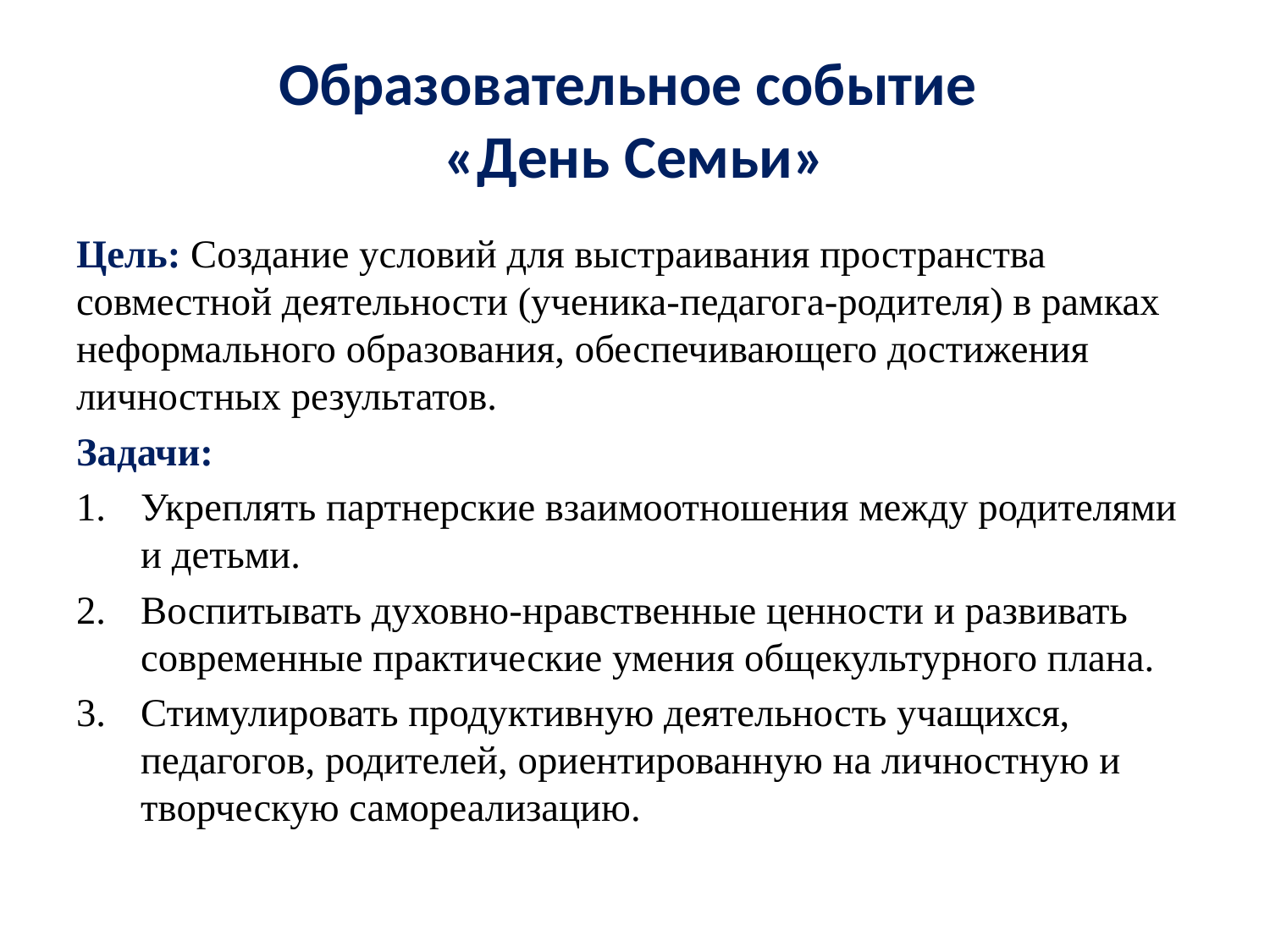

# Образовательное событие «День Семьи»
Цель: Создание условий для выстраивания пространства совместной деятельности (ученика-педагога-родителя) в рамках неформального образования, обеспечивающего достижения личностных результатов.
Задачи:
Укреплять партнерские взаимоотношения между родителями и детьми.
Воспитывать духовно-нравственные ценности и развивать современные практические умения общекультурного плана.
Стимулировать продуктивную деятельность учащихся, педагогов, родителей, ориентированную на личностную и творческую самореализацию.